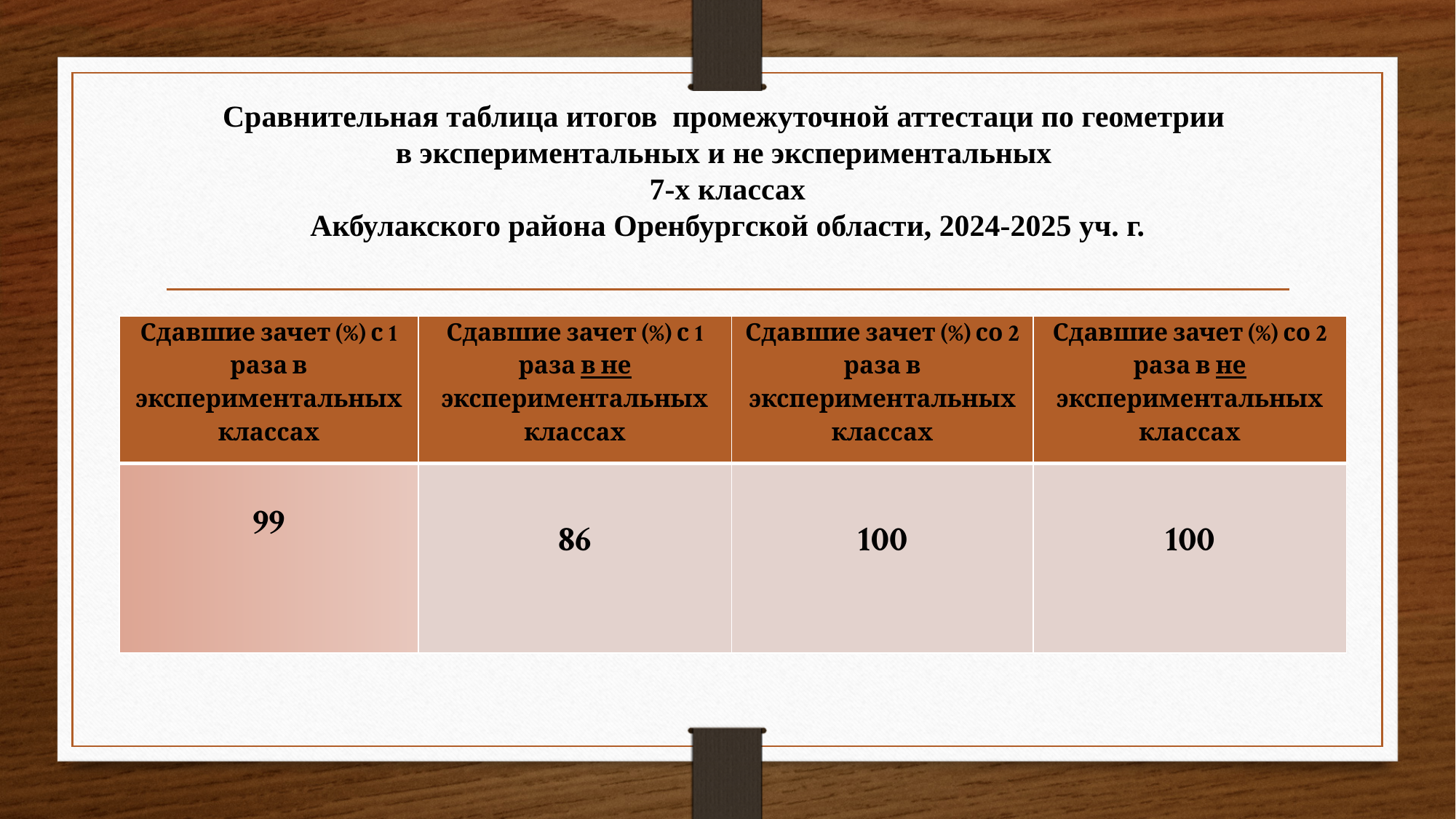

# Сравнительная таблица итогов  промежуточной аттестаци по геометрии
в экспериментальных и не экспериментальных
 7-х классах
Акбулакского района Оренбургской области, 2024-2025 уч. г.

| Сдавшие зачет (%) с 1 раза в экспериментальных классах | Сдавшие зачет (%) с 1 раза в не экспериментальных классах | Сдавшие зачет (%) со 2 раза в экспериментальных классах | Сдавшие зачет (%) со 2 раза в не экспериментальных классах |
| --- | --- | --- | --- |
| 99 | 86 | 100 | 100 |